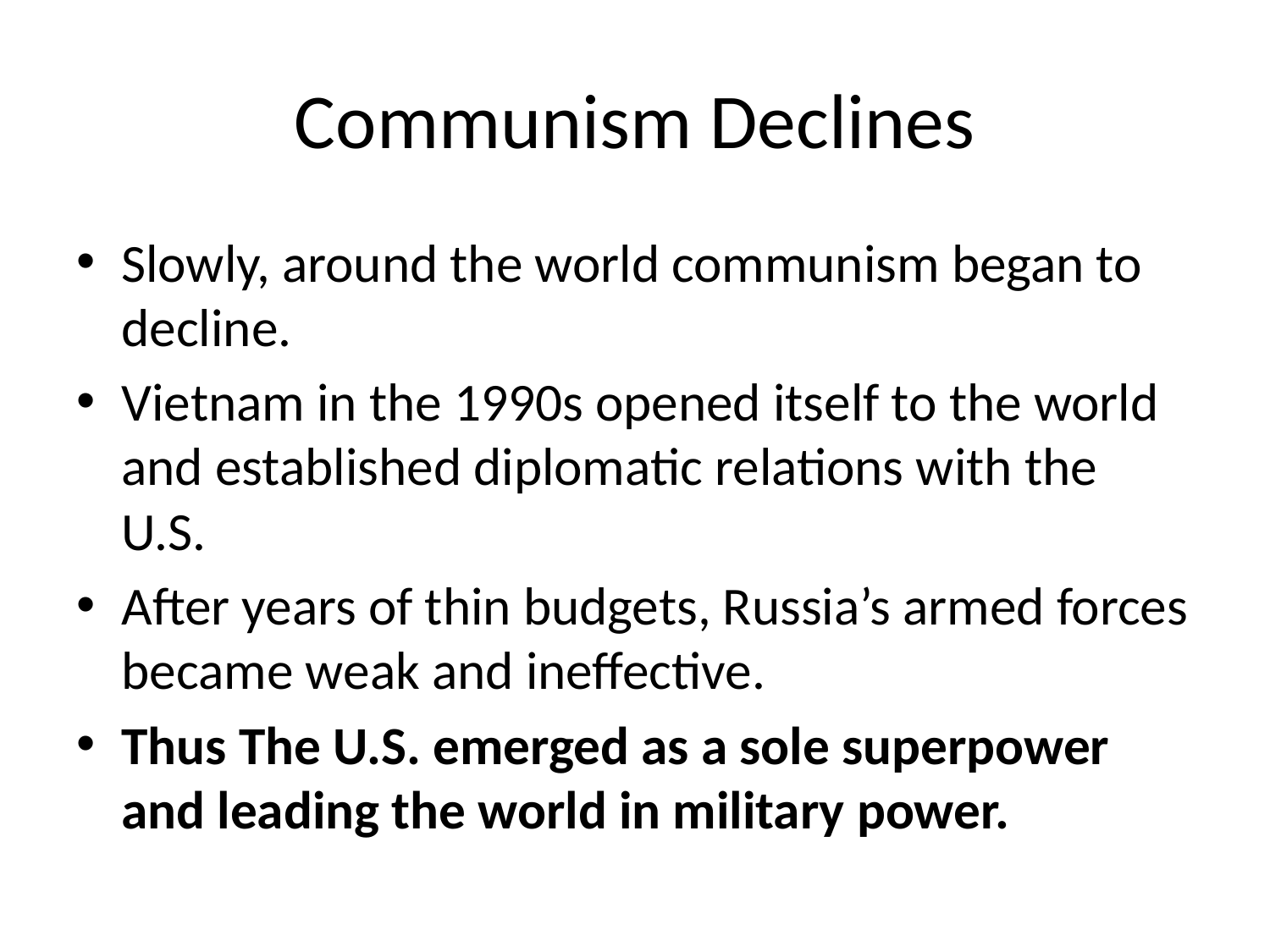

# Communism Declines
Slowly, around the world communism began to decline.
Vietnam in the 1990s opened itself to the world and established diplomatic relations with the U.S.
After years of thin budgets, Russia’s armed forces became weak and ineffective.
Thus The U.S. emerged as a sole superpower and leading the world in military power.